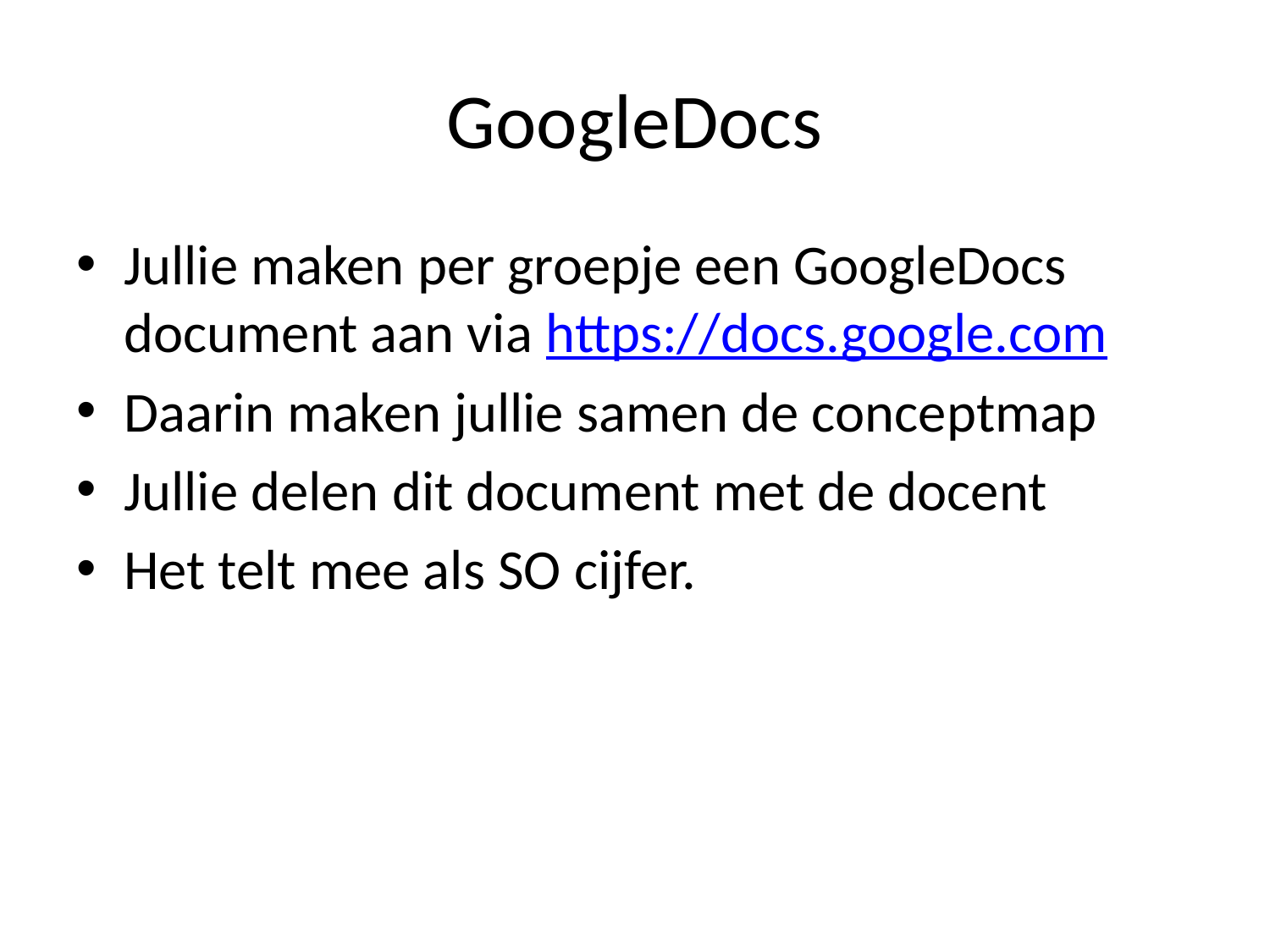

# GoogleDocs
Jullie maken per groepje een GoogleDocs document aan via https://docs.google.com
Daarin maken jullie samen de conceptmap
Jullie delen dit document met de docent
Het telt mee als SO cijfer.